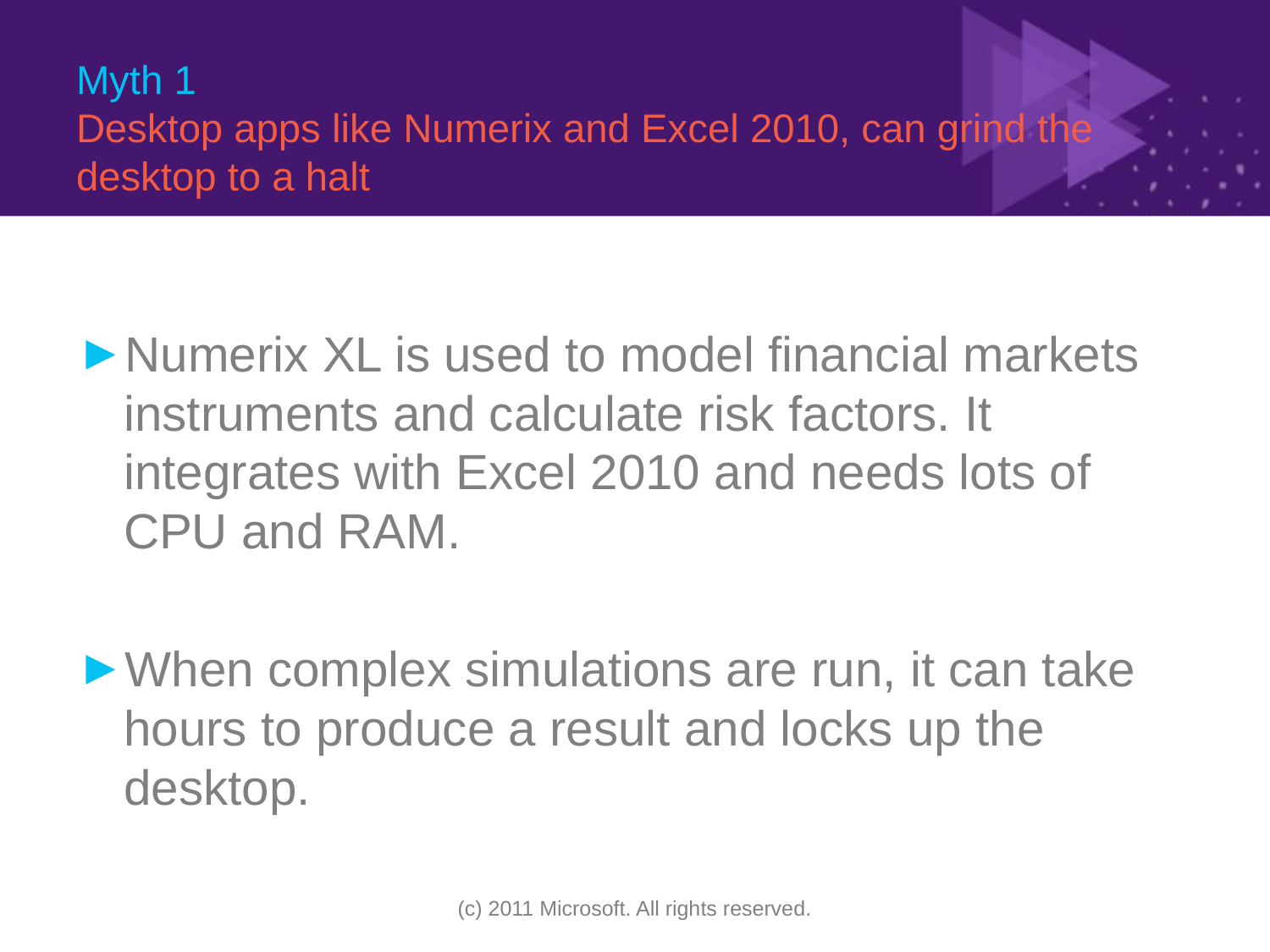

# Myth 1 Desktop apps like Numerix and Excel 2010, can grind the desktop to a halt
Numerix XL is used to model financial markets instruments and calculate risk factors. It integrates with Excel 2010 and needs lots of CPU and RAM.

When complex simulations are run, it can take hours to produce a result and locks up the desktop.
(c) 2011 Microsoft. All rights reserved.